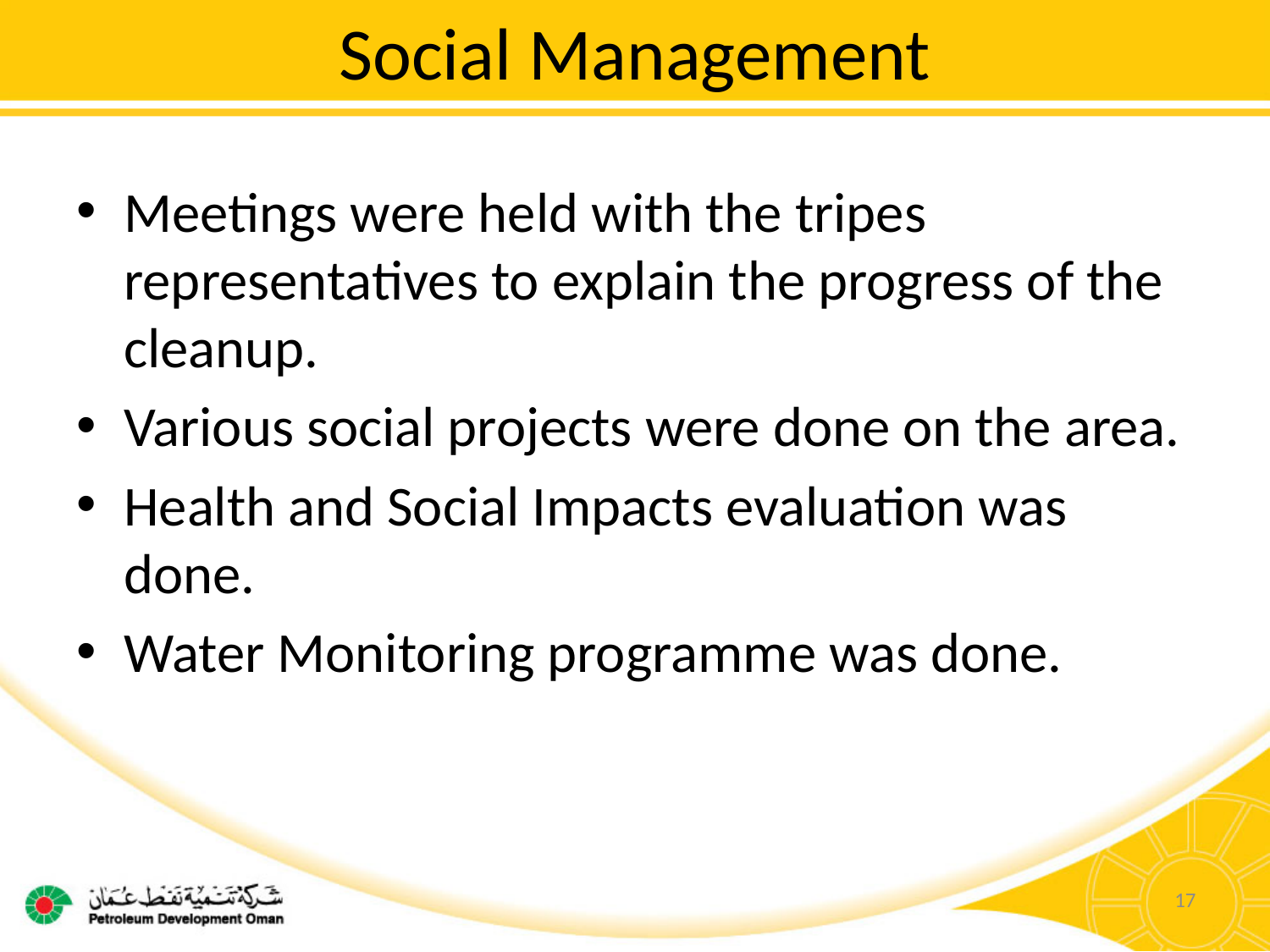

# Social Management
Meetings were held with the tripes representatives to explain the progress of the cleanup.
Various social projects were done on the area.
Health and Social Impacts evaluation was done.
Water Monitoring programme was done.